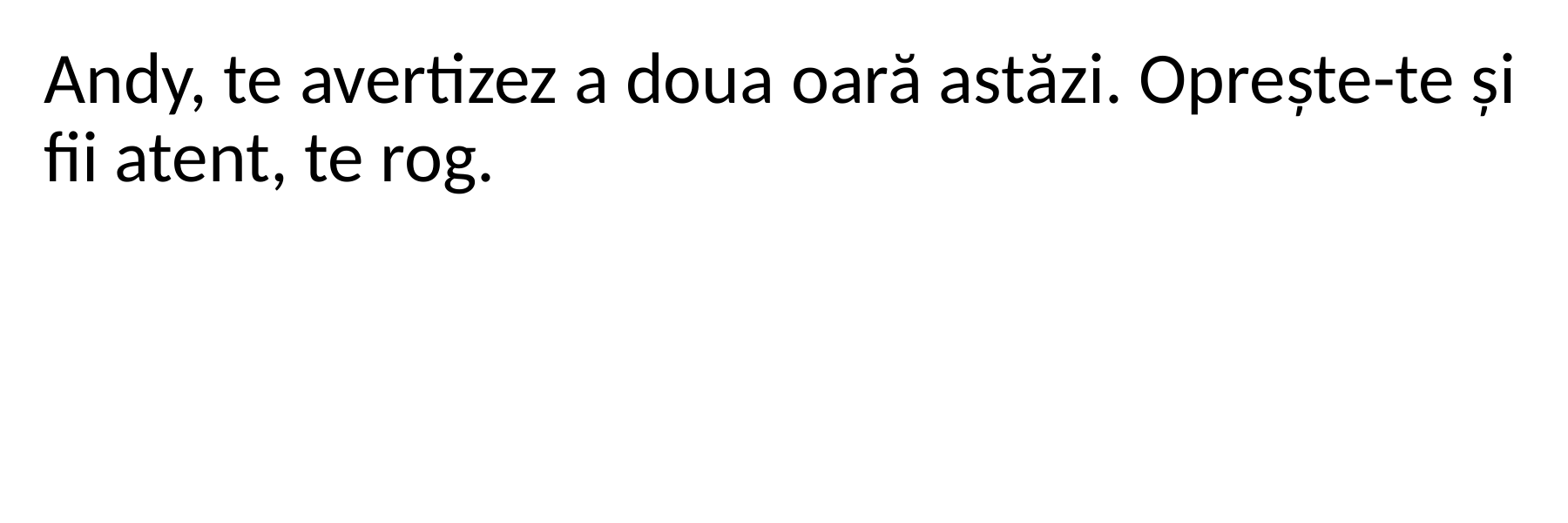

Andy, te avertizez a doua oară astăzi. Oprește-te și fii atent, te rog.